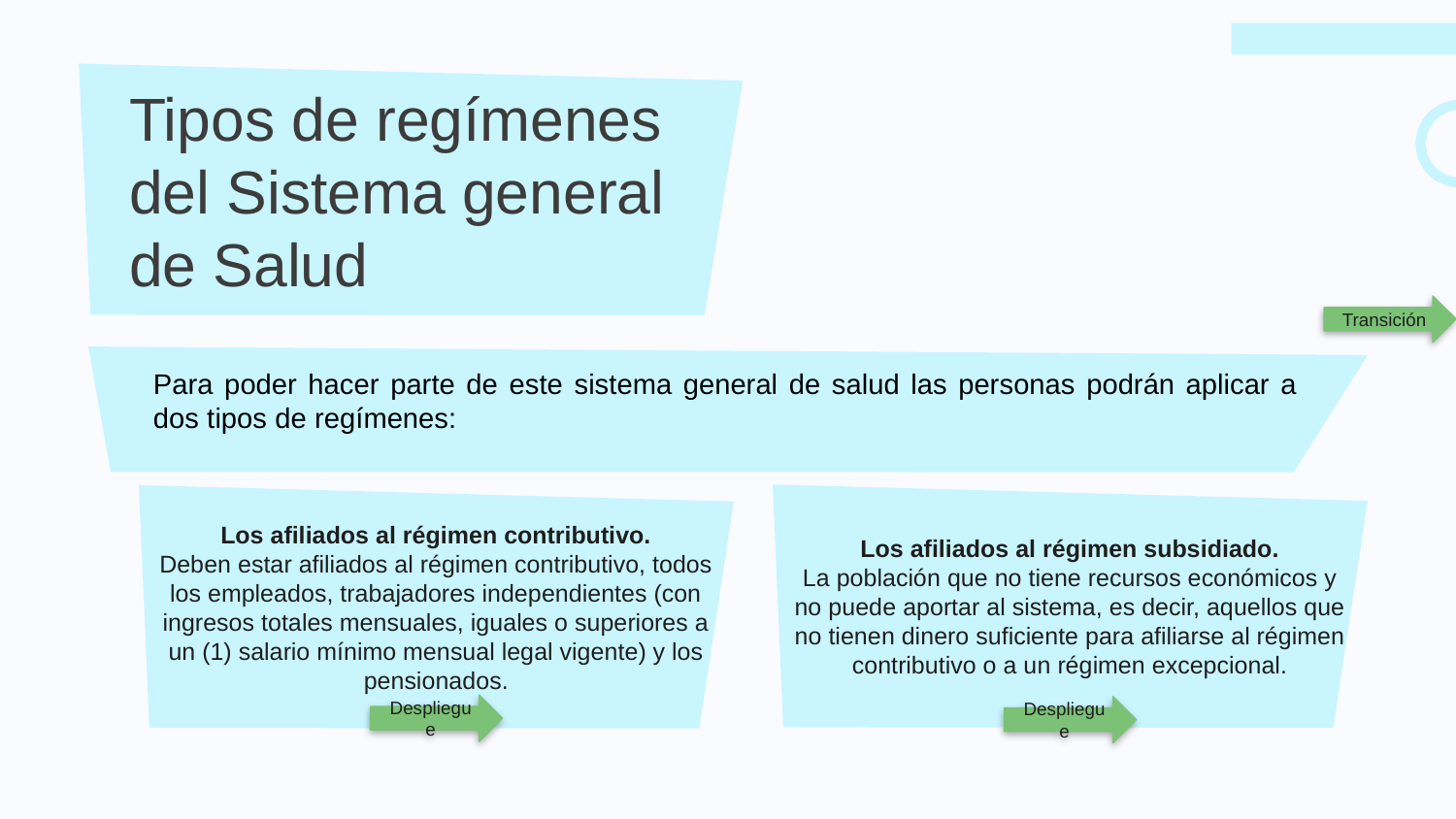

# Tipos de regímenes del Sistema general de Salud
Transición

Para poder hacer parte de este sistema general de salud las personas podrán aplicar a dos tipos de regímenes:
Los afiliados al régimen subsidiado.
La población que no tiene recursos económicos y no puede aportar al sistema, es decir, aquellos que no tienen dinero suficiente para afiliarse al régimen contributivo o a un régimen excepcional.
Los afiliados al régimen contributivo.
Deben estar afiliados al régimen contributivo, todos los empleados, trabajadores independientes (con ingresos totales mensuales, iguales o superiores a un (1) salario mínimo mensual legal vigente) y los pensionados.
Despliegue
Despliegue